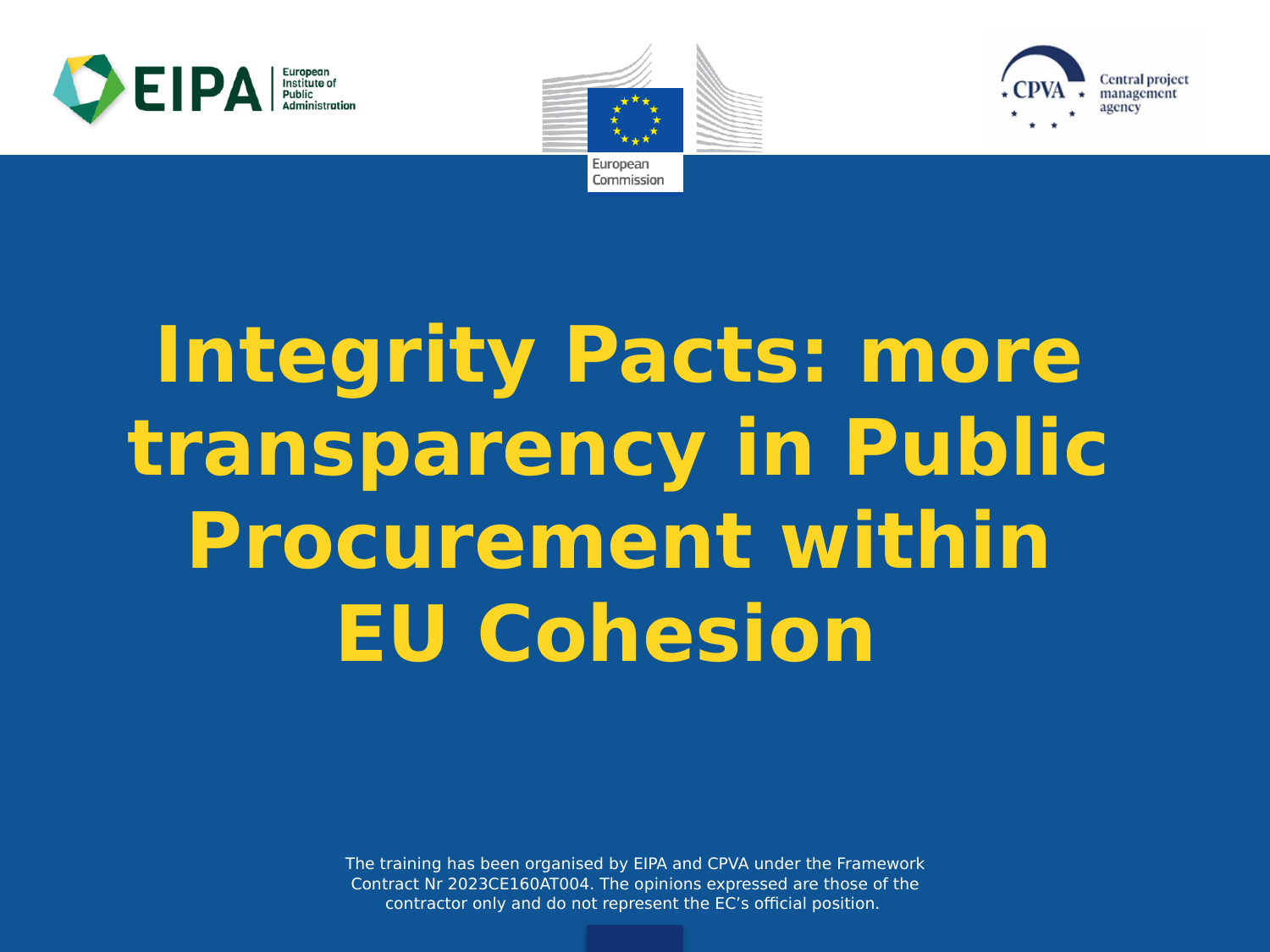

# Integrity Pacts: more transparency in Public Procurement within EU Cohesion